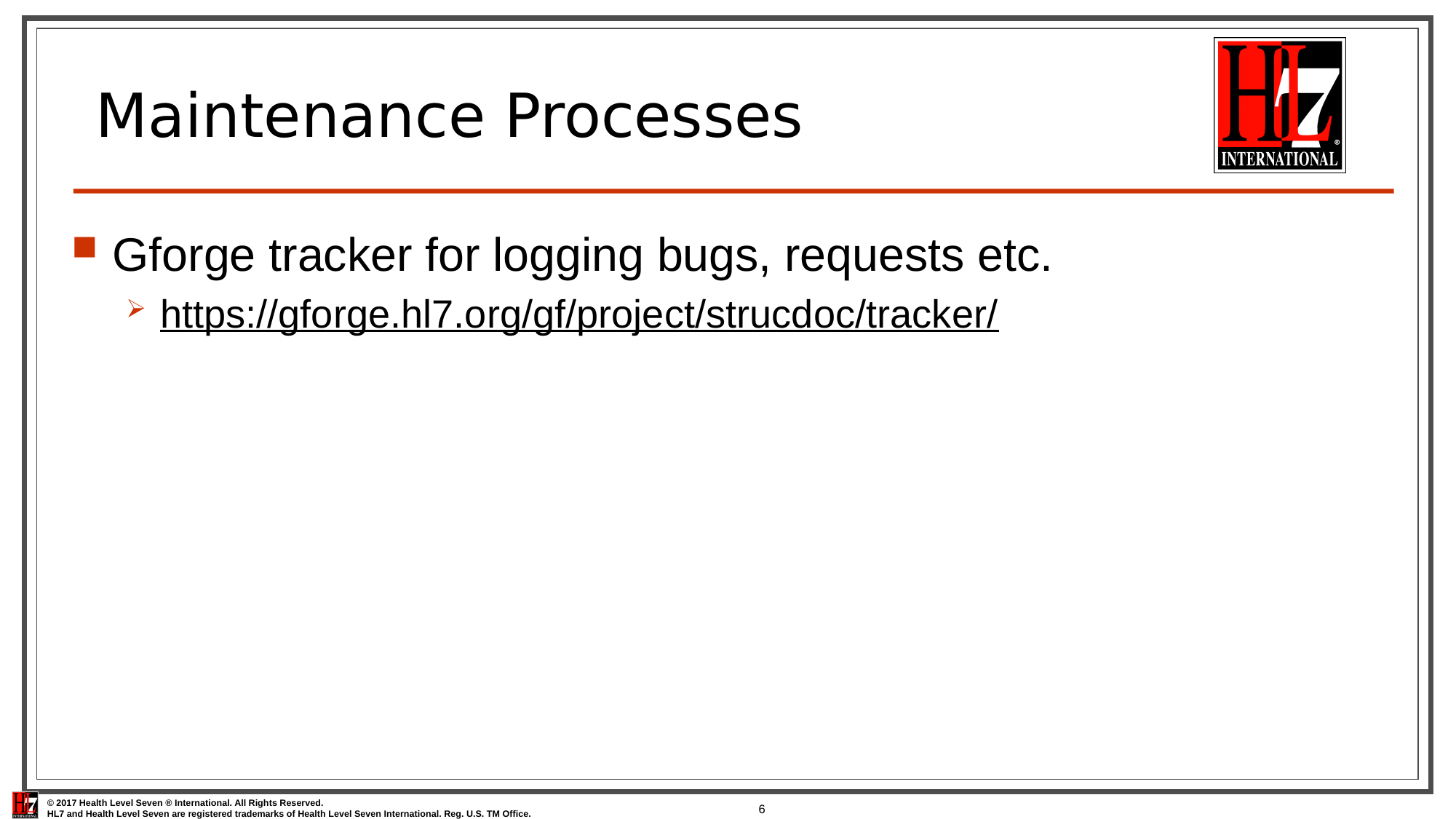

# Maintenance Processes
Gforge tracker for logging bugs, requests etc.
https://gforge.hl7.org/gf/project/strucdoc/tracker/

6